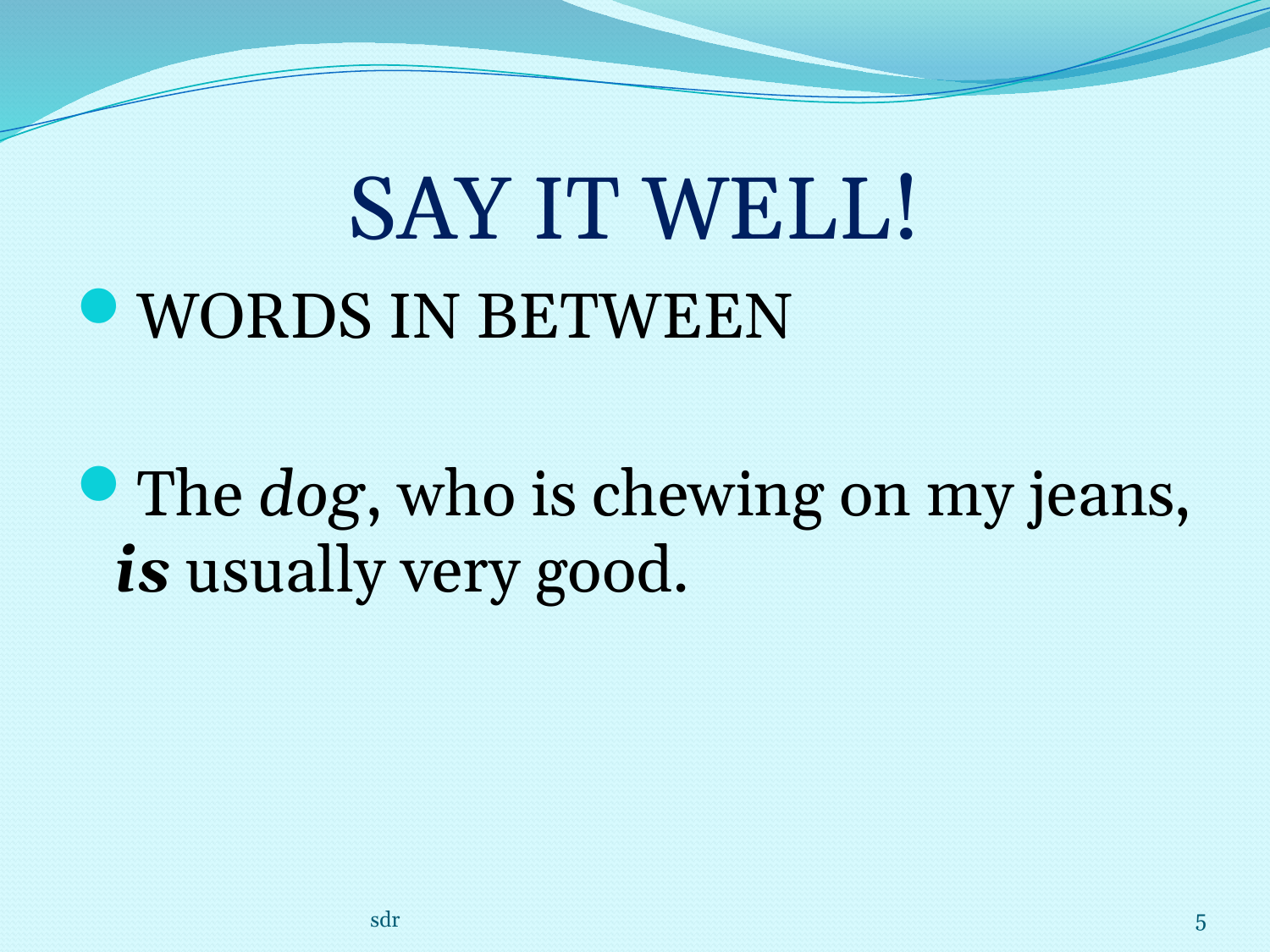

# SAY IT WELL!
WORDS IN BETWEEN

The dog, who is chewing on my jeans, is usually very good.

sdr
5